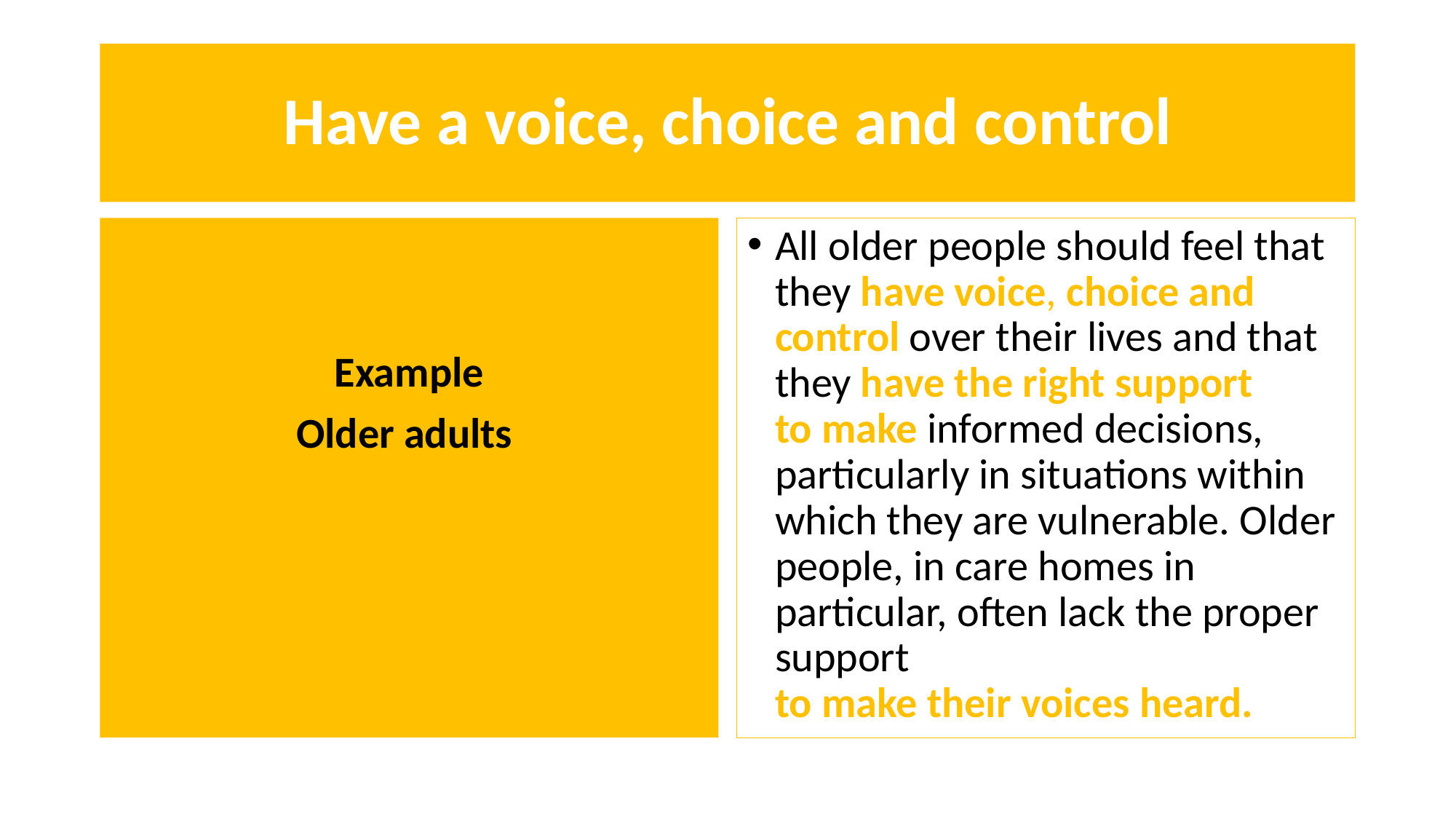

# Have a voice, choice and control

Example
Older adults

All older people should feel that they have voice, choice and control over their lives and that they have the right support to make informed decisions, particularly in situations within which they are vulnerable. Older people, in care homes in particular, often lack the proper support to make their voices heard.